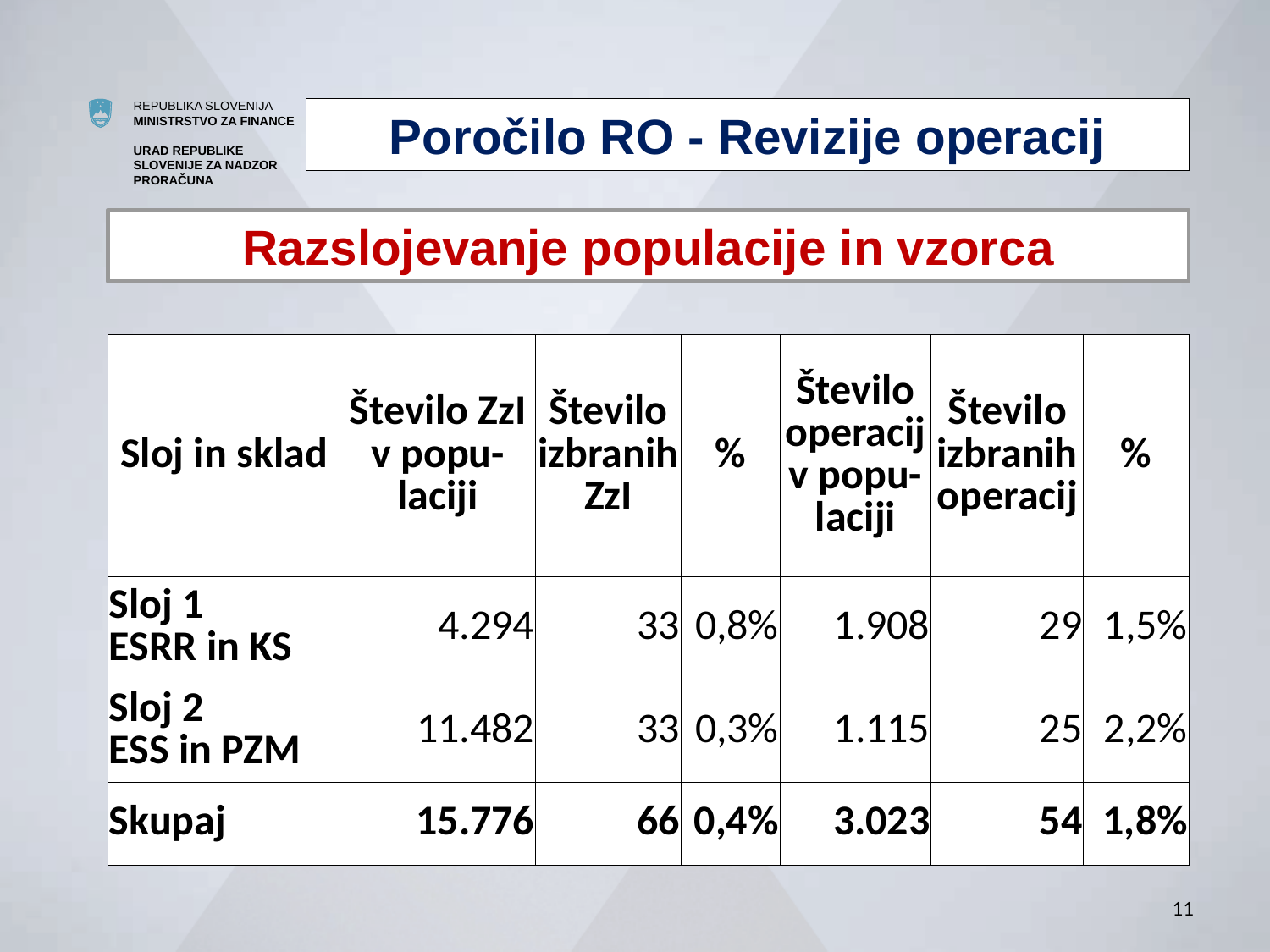

Poročilo RO - Revizije operacij
Razslojevanje populacije in vzorca
| Sloj in sklad | Število ZzI v popu-laciji | Število izbranih ZzI | % | Število operacijv popu-laciji | Število izbranih operacij | % |
| --- | --- | --- | --- | --- | --- | --- |
| Sloj 1 ESRR in KS | 4.294 | 33 | 0,8% | 1.908 | 29 | 1,5% |
| Sloj 2 ESS in PZM | 11.482 | 33 | 0,3% | 1.115 | 25 | 2,2% |
| Skupaj | 15.776 | 66 | 0,4% | 3.023 | 54 | 1,8% |
11